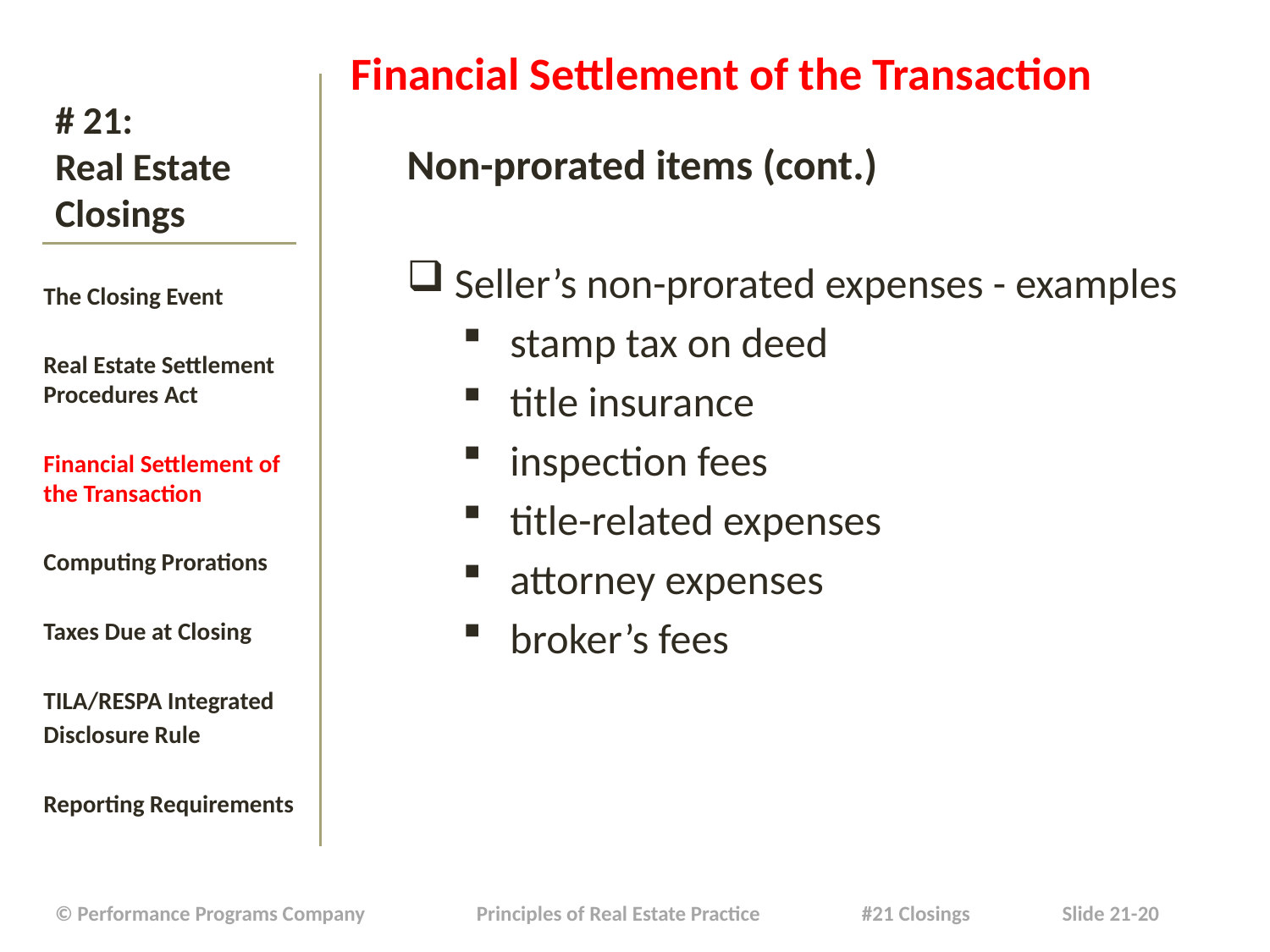

Financial Settlement of the Transaction

Non-prorated items (cont.)

Seller’s non-prorated expenses - examples
stamp tax on deed
title insurance
inspection fees
title-related expenses
attorney expenses
broker’s fees
# # 21: Real Estate Closings

The Closing Event

Real Estate Settlement Procedures Act

Financial Settlement of the Transaction

Computing Prorations

Taxes Due at Closing

TILA/RESPA Integrated
Disclosure Rule

Reporting Requirements

| © Performance Programs Company Principles of Real Estate Practice #21 Closings Slide 21-20 |
| --- |